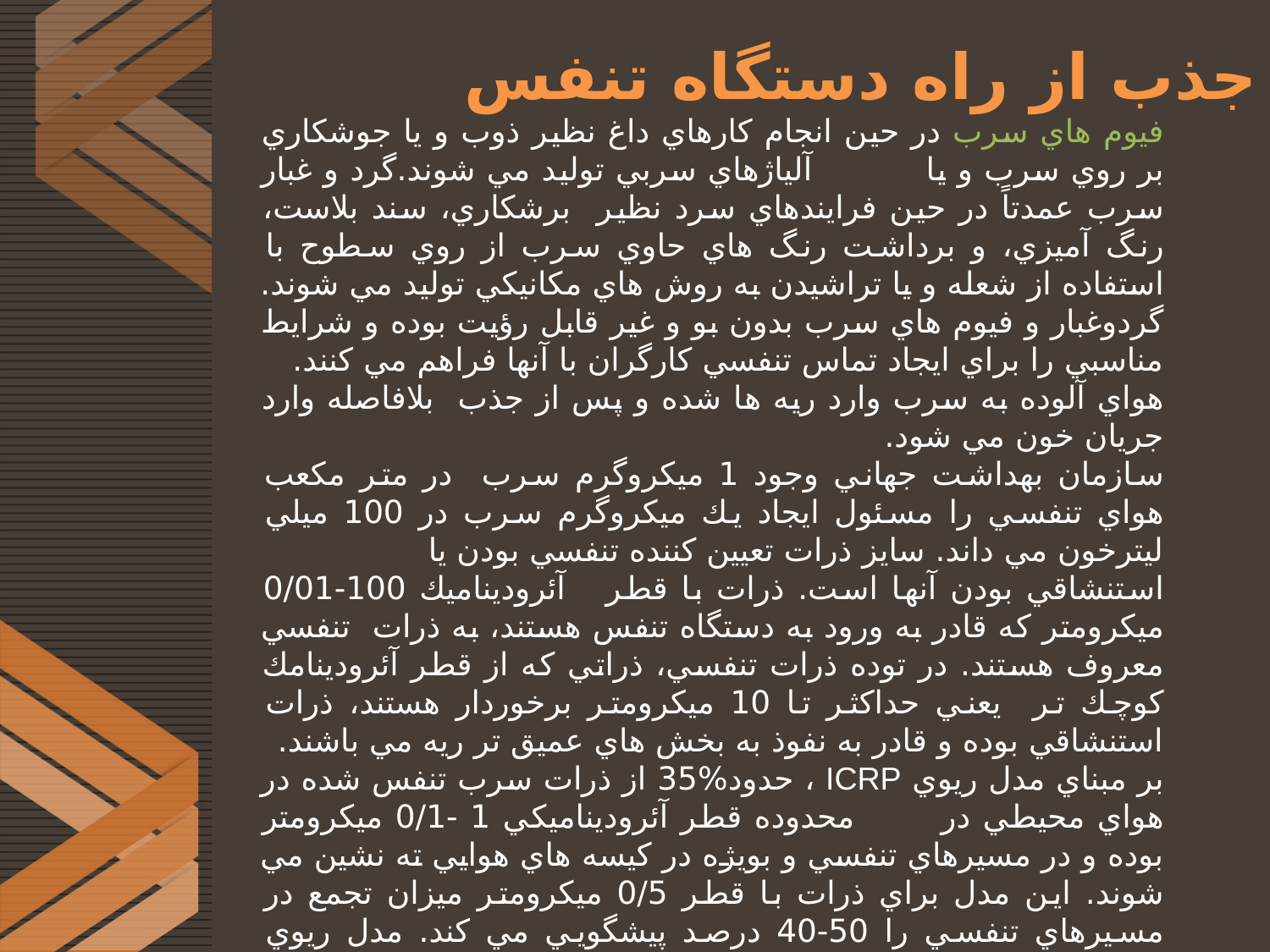

# جذب از راه دستگاه تنفس

فيوم هاي سرب در حين انجام كارهاي داغ نظير ذوب و يا جوشکاري بر روي سرب و يا          آلياژهاي سربي توليد مي شوند.گرد و غبار سرب عمدتاً در حين فرايندهاي سرد نظير  برشکاري، سند بلاست، رنگ آميزي، و برداشت رنگ هاي حاوي سرب از روي سطوح با استفاده از شعله و يا تراشيدن به روش هاي مکانيکي توليد مي شوند. گردوغبار و فيوم هاي سرب بدون بو و غير قابل رؤيت بوده و شرايط مناسبي را براي ايجاد تماس تنفسي كارگران با آنها فراهم مي كنند.
هواي آلوده به سرب وارد ريه ها شده و پس از جذب  بلافاصله وارد جريان خون مي شود.
سازمان بهداشت جهاني وجود 1 ميکروگرم سرب  در متر مکعب هواي تنفسي را مسئول ايجاد يك ميکروگرم سرب در 100 ميلي ليترخون مي داند. سايز ذرات تعيين كننده تنفسي بودن يا
استنشاقي بودن آنها است. ذرات با قطر   آئروديناميك 100-0/01 ميکرومتر كه قادر به ورود به دستگاه تنفس هستند، به ذرات  تنفسي معروف هستند. در توده ذرات تنفسي، ذراتي كه از قطر آئرودينامك كوچك تر  يعني حداكثر تا 10 ميکرومتر برخوردار هستند، ذرات استنشاقي بوده و قادر به نفوذ به بخش هاي عميق تر ريه مي باشند.
بر مبناي مدل ريوي ICRP ، حدود%35 از ذرات سرب تنفس شده در هواي محيطي در       محدوده قطر آئروديناميکي 1 -0/1 ميکرومتر بوده و در مسيرهاي تنفسي و بويژه در كيسه هاي هوايي ته نشين مي شوند. اين مدل براي ذرات با قطر 0/5 ميکرومتر ميزان تجمع در مسيرهاي تنفسي را 50-40 درصد پيشگويي مي كند. مدل ريوي پيشنهاد مي كند كه سرنوشت سرب  تجمع يافته در مسيرهاي هوايي تنفسي وابسته به حلاليت و  مسموميت اختصاصي نوع تركيب سرب است.
در عمل بواسطه كاربرد گسترده اكسيد سرب، بسياري از مسموميت هاي صنعتي سرب  ناشي از تماس با اكسيد سرب مي باشد. جذب سرب به سرعت و از كليه راه هاي تنفسي حتي از مجاري بيني نيز انجام مي شود.